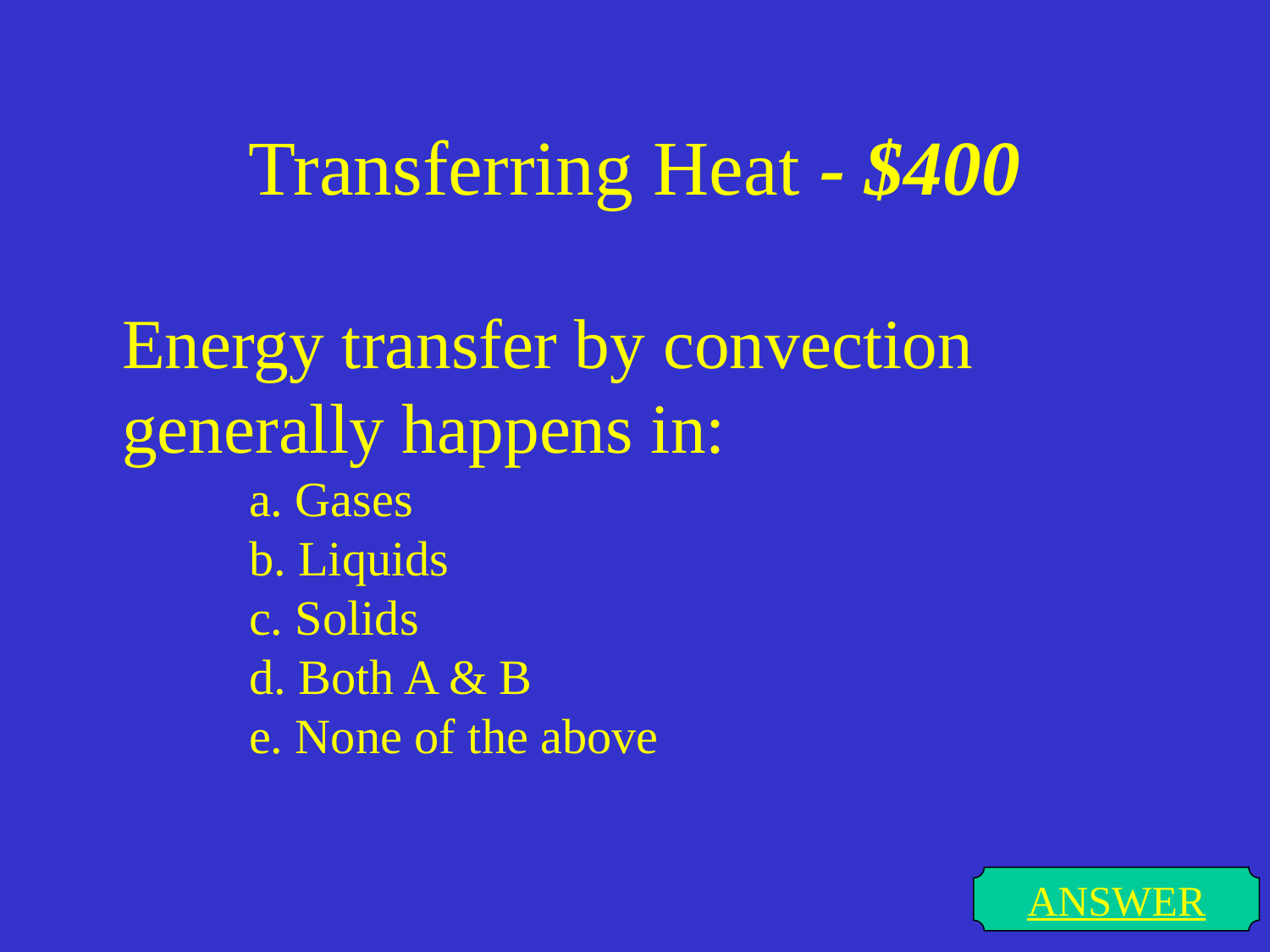

# Transferring Heat - $400
Energy transfer by convection generally happens in:
	a. Gases
	b. Liquids
	c. Solids
	d. Both A & B
	e. None of the above

ANSWER